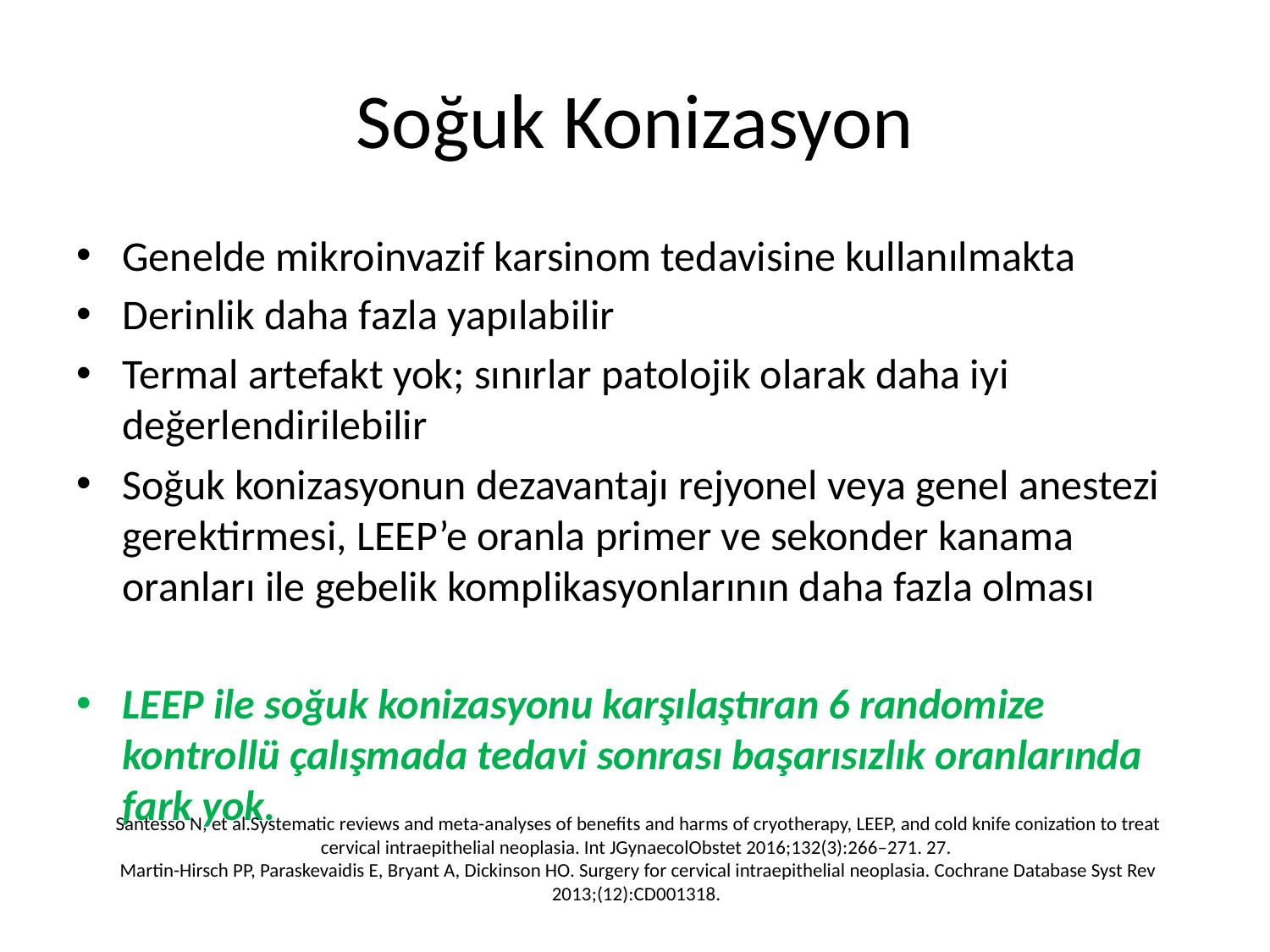

# Soğuk Konizasyon
Genelde mikroinvazif karsinom tedavisine kullanılmakta
Derinlik daha fazla yapılabilir
Termal artefakt yok; sınırlar patolojik olarak daha iyi değerlendirilebilir
Soğuk konizasyonun dezavantajı rejyonel veya genel anestezi gerektirmesi, LEEP’e oranla primer ve sekonder kanama oranları ile gebelik komplikasyonlarının daha fazla olması

LEEP ile soğuk konizasyonu karşılaştıran 6 randomize kontrollü çalışmada tedavi sonrası başarısızlık oranlarında fark yok.
Santesso N, et al.Systematic reviews and meta-analyses of benefits and harms of cryotherapy, LEEP, and cold knife conization to treat cervical intraepithelial neoplasia. Int JGynaecolObstet 2016;132(3):266–271. 27.
Martin-Hirsch PP, Paraskevaidis E, Bryant A, Dickinson HO. Surgery for cervical intraepithelial neoplasia. Cochrane Database Syst Rev 2013;(12):CD001318.